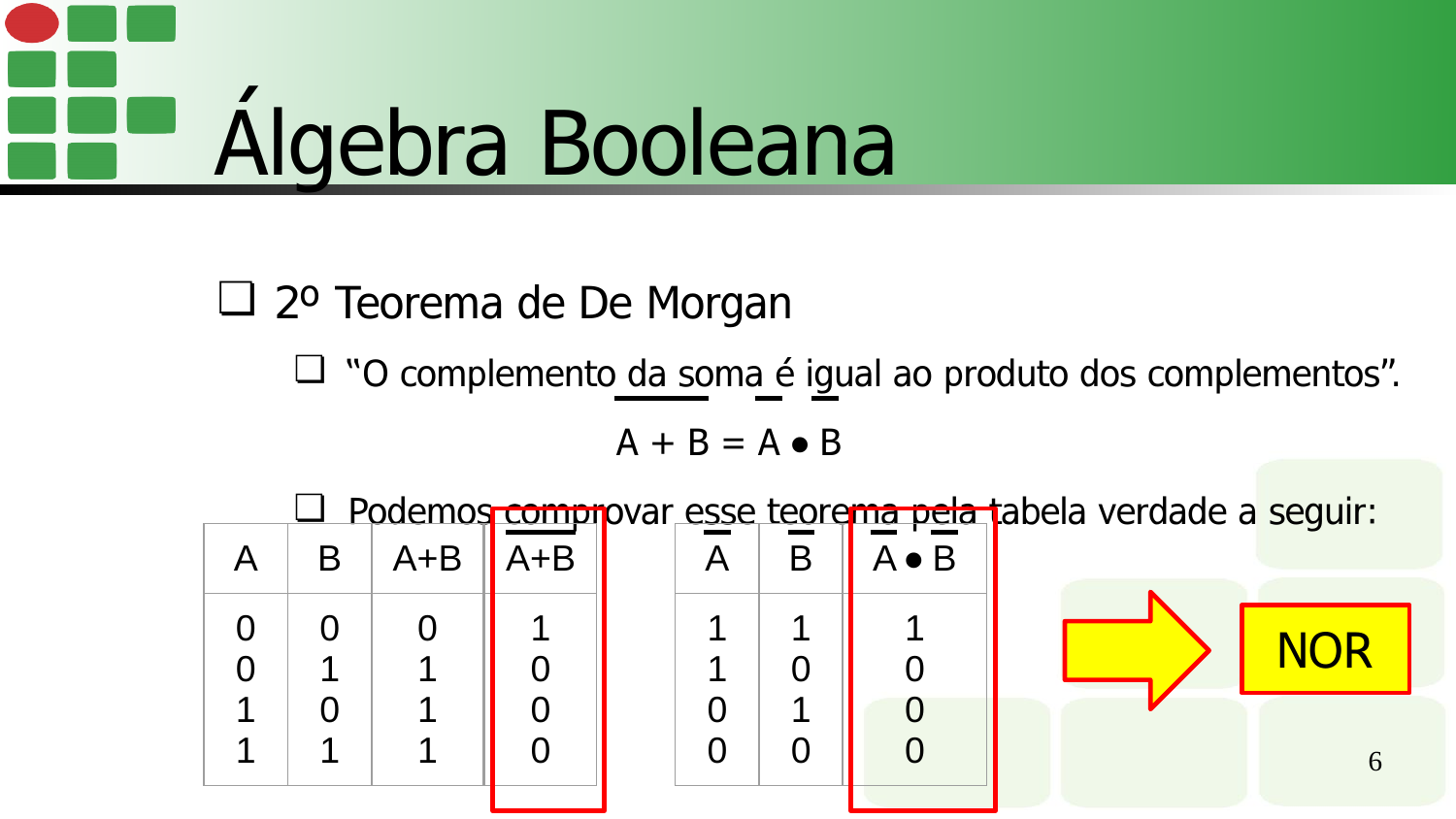

Álgebra Booleana
2º Teorema de De Morgan
“O complemento da soma é igual ao produto dos complementos”.
A + B = A ⦁ B
Podemos comprovar esse teorema pela tabela verdade a seguir:

| A | B |
| --- | --- |
| 0 0 1 1 | 0 1 0 1 |
| A+B |
| --- |
| 0 1 1 1 |
| A+B |
| --- |
| 1 0 0 0 |
| A | B |
| --- | --- |
| 1 1 0 0 | 1 0 1 0 |
| A ⦁ B |
| --- |
| 1 0 0 0 |

NOR
6